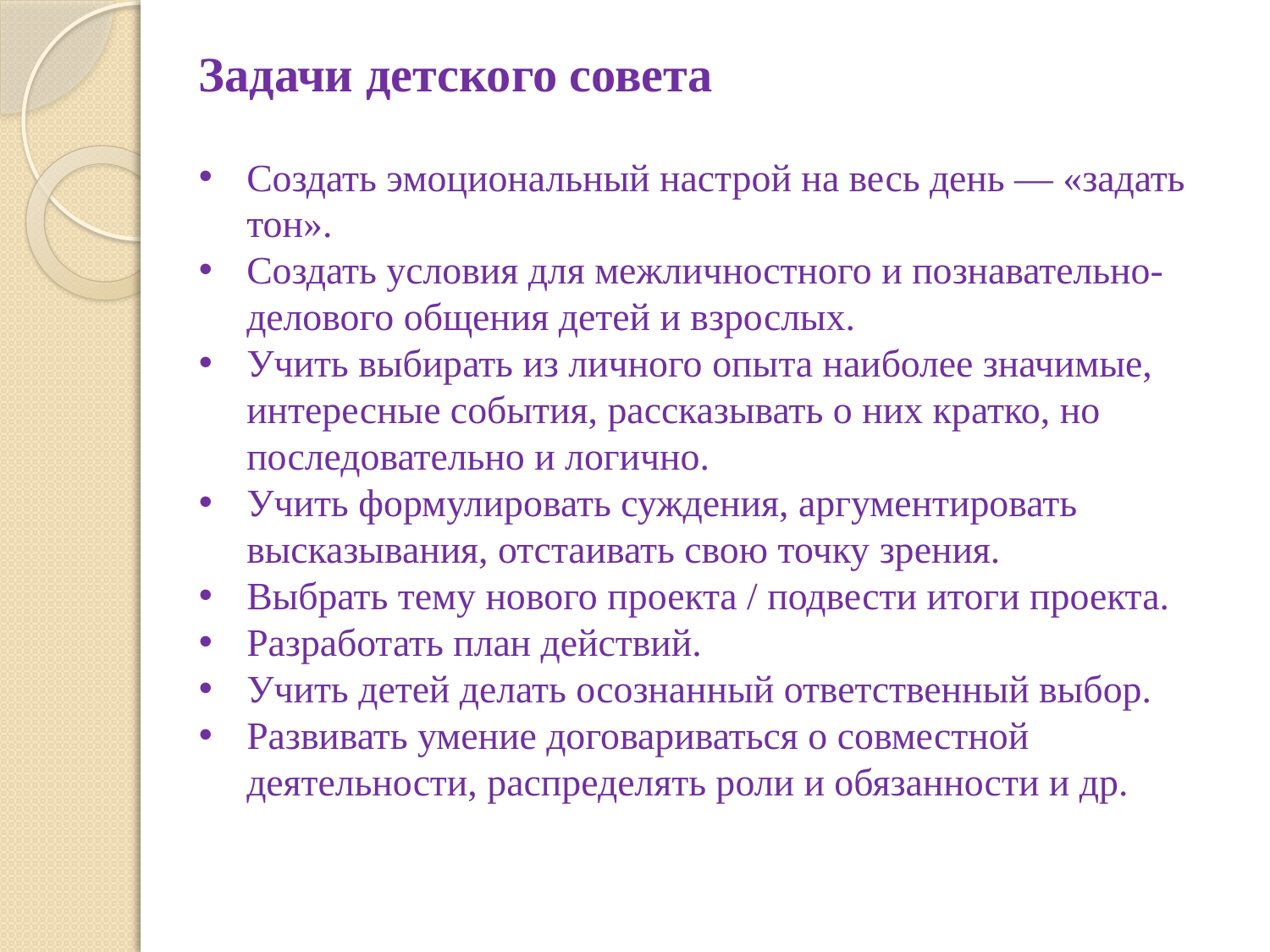

Задачи детского совета

Создать эмоциональный настрой на весь день — «задать тон».
Создать условия для межличностного и познавательно-делового общения детей и взрослых.
Учить выбирать из личного опыта наиболее значимые, интересные события, рассказывать о них кратко, но последовательно и логично.
Учить формулировать суждения, аргументировать высказывания, отстаивать свою точку зрения.
Выбрать тему нового проекта / подвести итоги проекта.
Разработать план действий.
Учить детей делать осознанный ответственный выбор.
Развивать умение договариваться о совместной деятельности, распределять роли и обязанности и др.